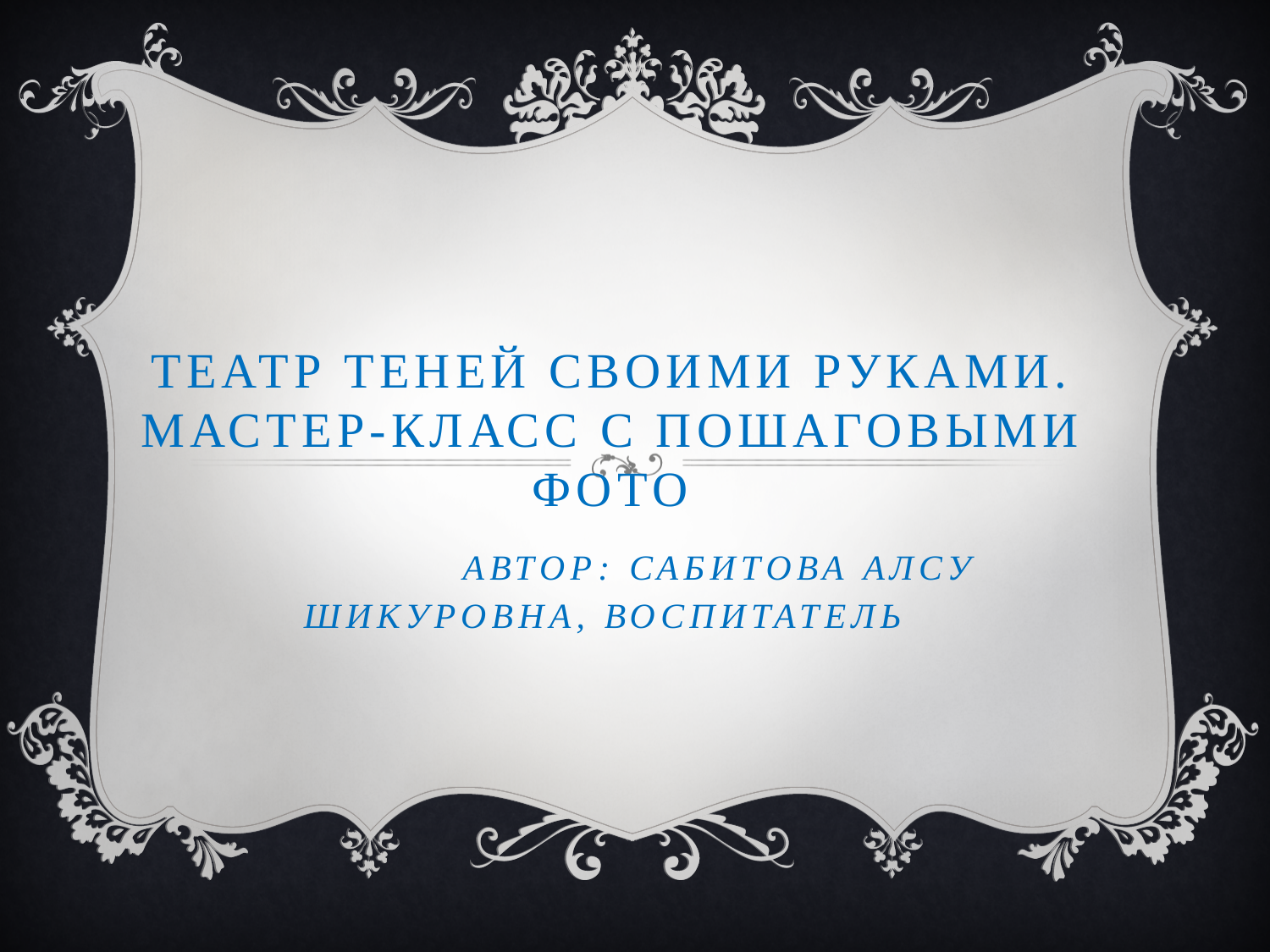

# Театр теней своими руками. Мастер-класс с пошаговыми фото Автор: Сабитова Алсу Шикуровна, воспитатель